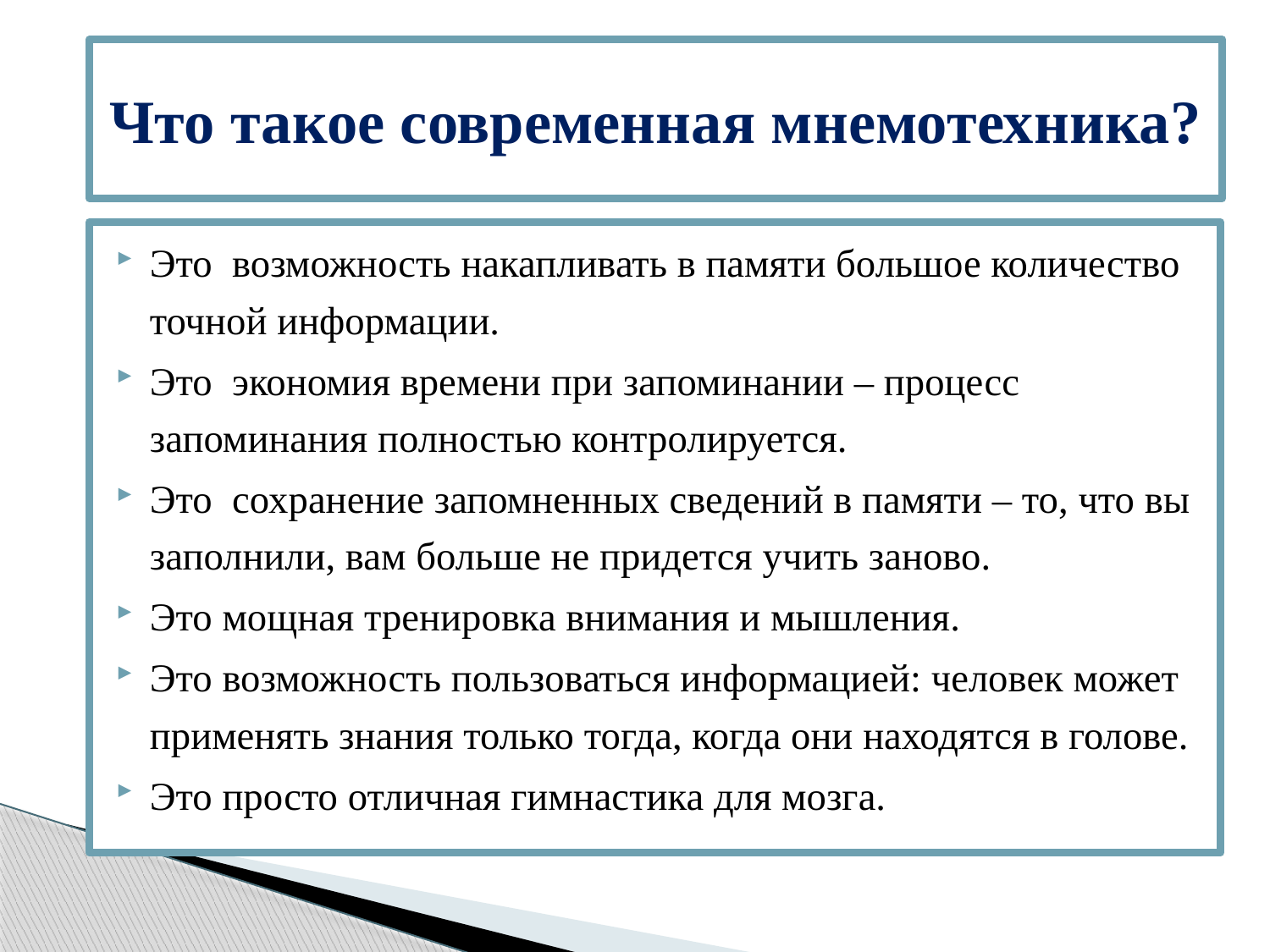

# Что такое современная мнемотехника?
Это  возможность накапливать в памяти большое количество точной информации.
Это  экономия времени при запоминании – процесс запоминания полностью контролируется.
Это  сохранение запомненных сведений в памяти – то, что вы заполнили, вам больше не придется учить заново.
Это мощная тренировка внимания и мышления.
Это возможность пользоваться информацией: человек может применять знания только тогда, когда они находятся в голове.
Это просто отличная гимнастика для мозга.